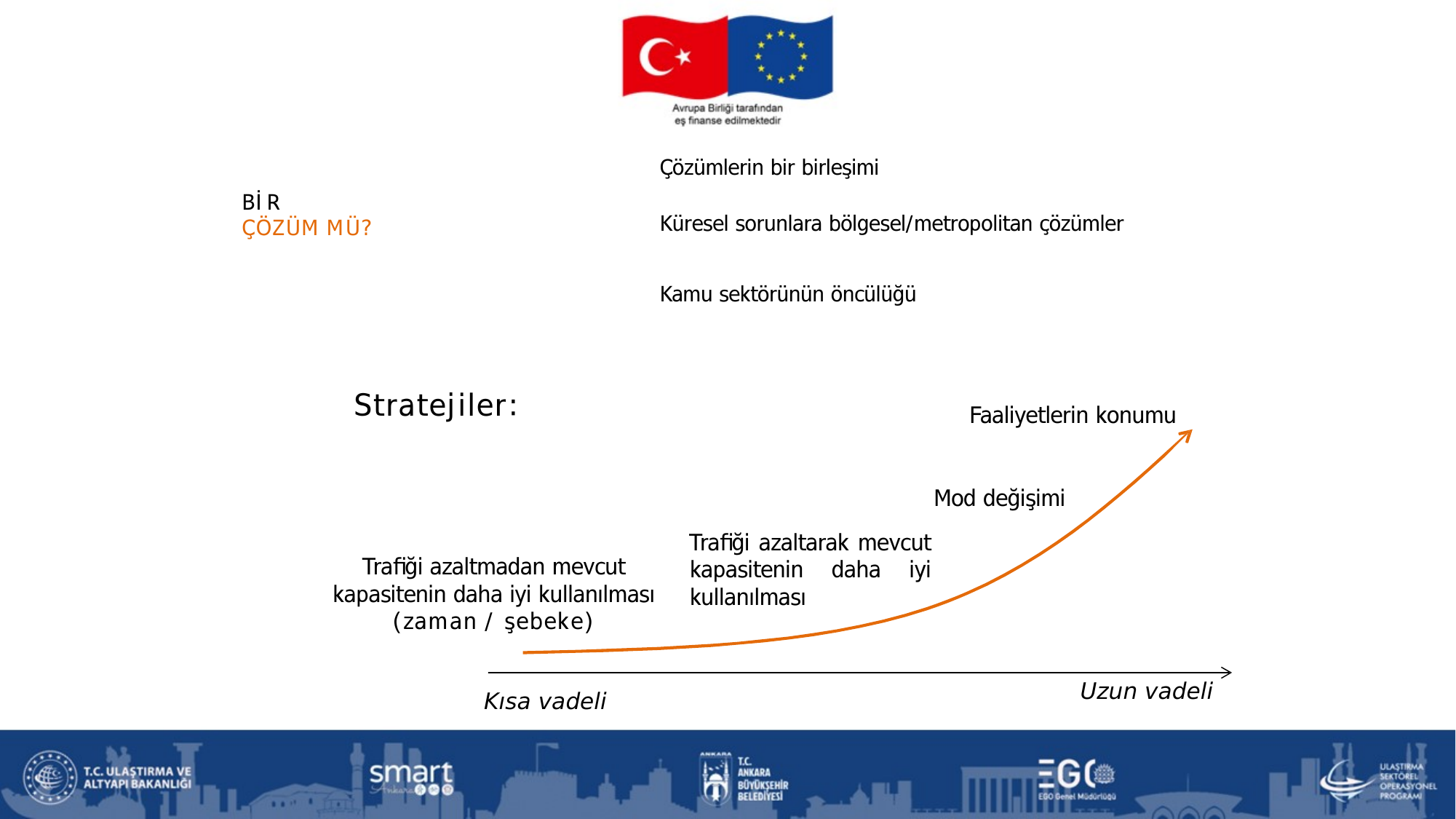

Çözümlerin bir birleşimi
BİR
ÇÖZÜM MÜ?
Küresel sorunlara bölgesel/metropolitan çözümler
Kamu sektörünün öncülüğü
Stratejiler:
Faaliyetlerin konumu

Mod değişimi
Trafiği azaltarak mevcut kapasitenin daha iyi kullanılması
Trafiği azaltmadan mevcut kapasitenin daha iyi kullanılması
(zaman / şebeke)

Uzun vadeli
Kısa vadeli